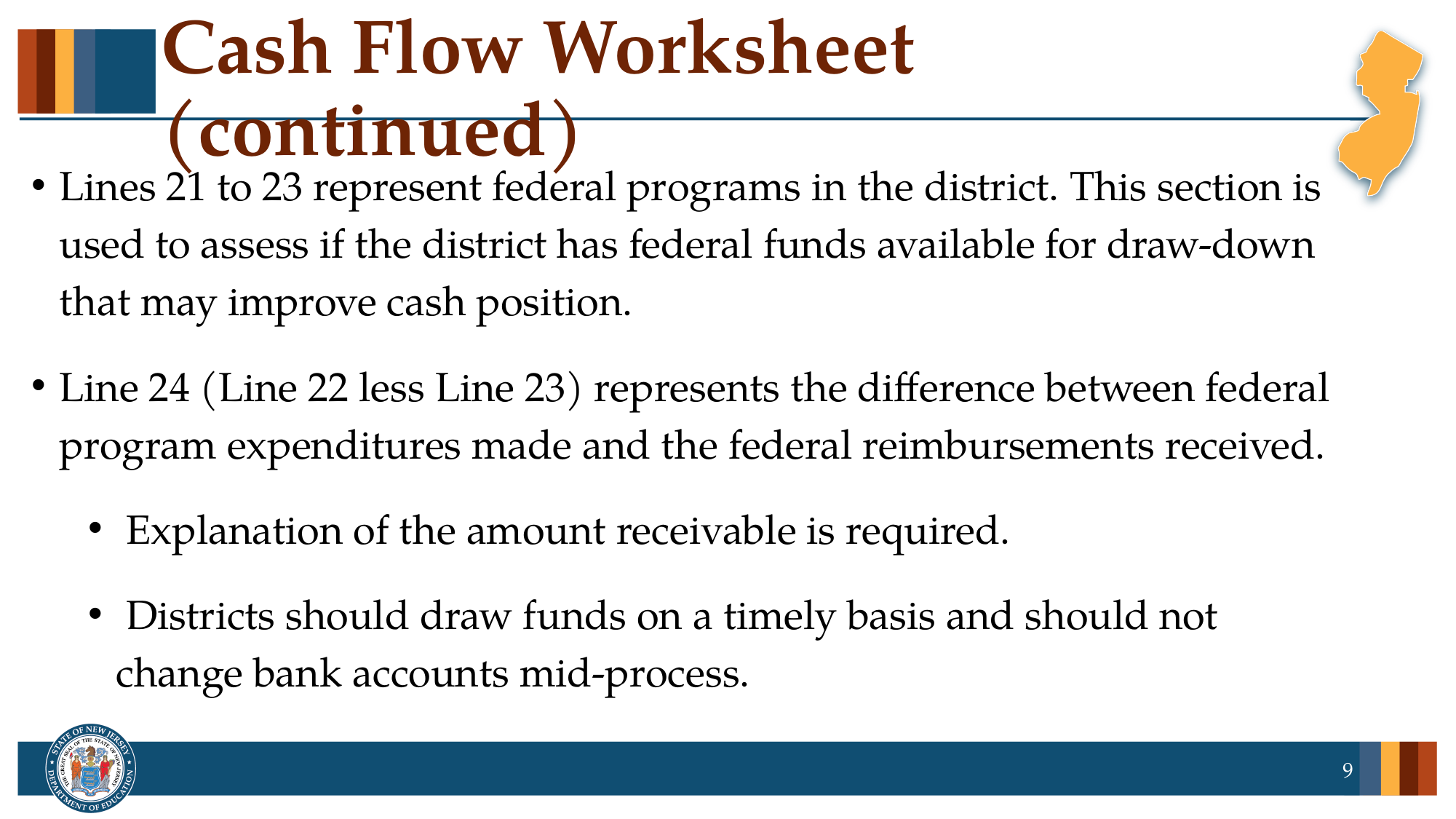

# Cash Flow Worksheet (continued)
Lines 21 to 23 represent federal programs in the district. This section is used to assess if the district has federal funds available for draw-down that may improve cash position.
Line 24 (Line 22 less Line 23) represents the difference between federal program expenditures made and the federal reimbursements received.
 Explanation of the amount receivable is required.
 Districts should draw funds on a timely basis and should not change bank accounts mid-process.
9